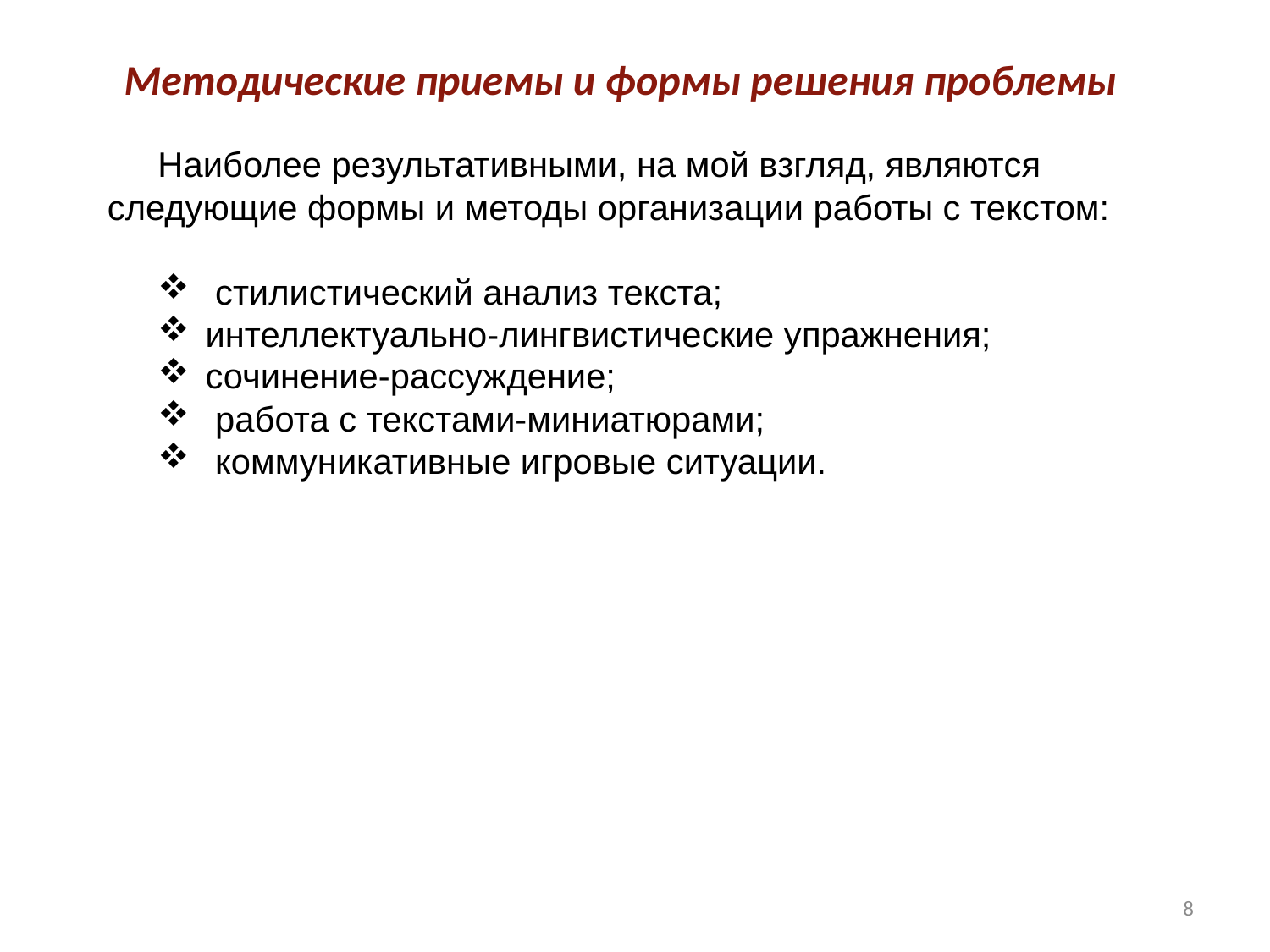

# Методические приемы и формы решения проблемы
Наиболее результативными, на мой взгляд, являются следующие формы и методы организации работы с текстом:

 стилистический анализ текста;
интеллектуально-лингвистические упражнения;
сочинение-рассуждение;
 работа с текстами-миниатюрами;
 коммуникативные игровые ситуации.

8